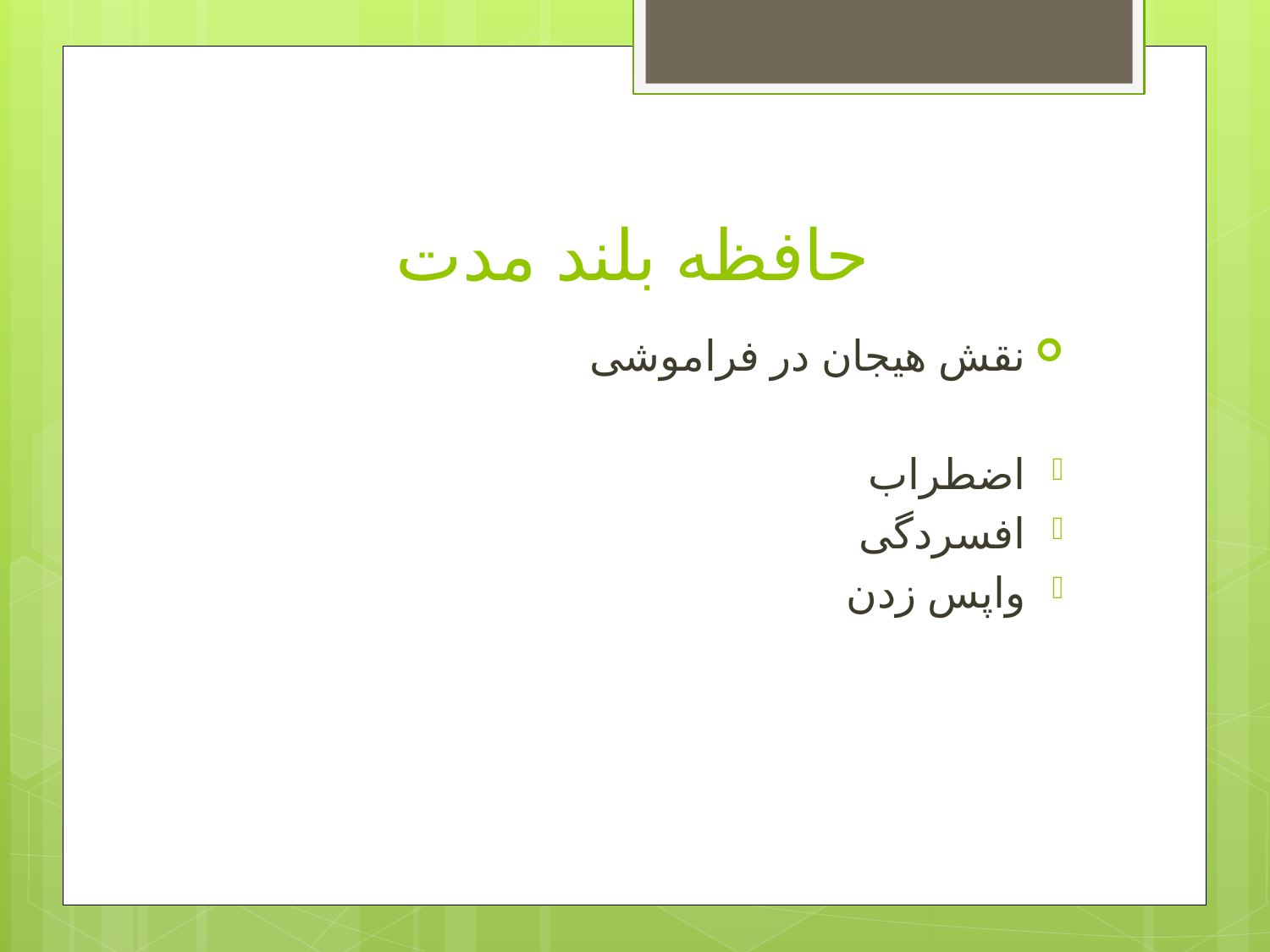

# حافظه بلند مدت
نقش هیجان در فراموشی

اضطراب
افسردگی
واپس زدن